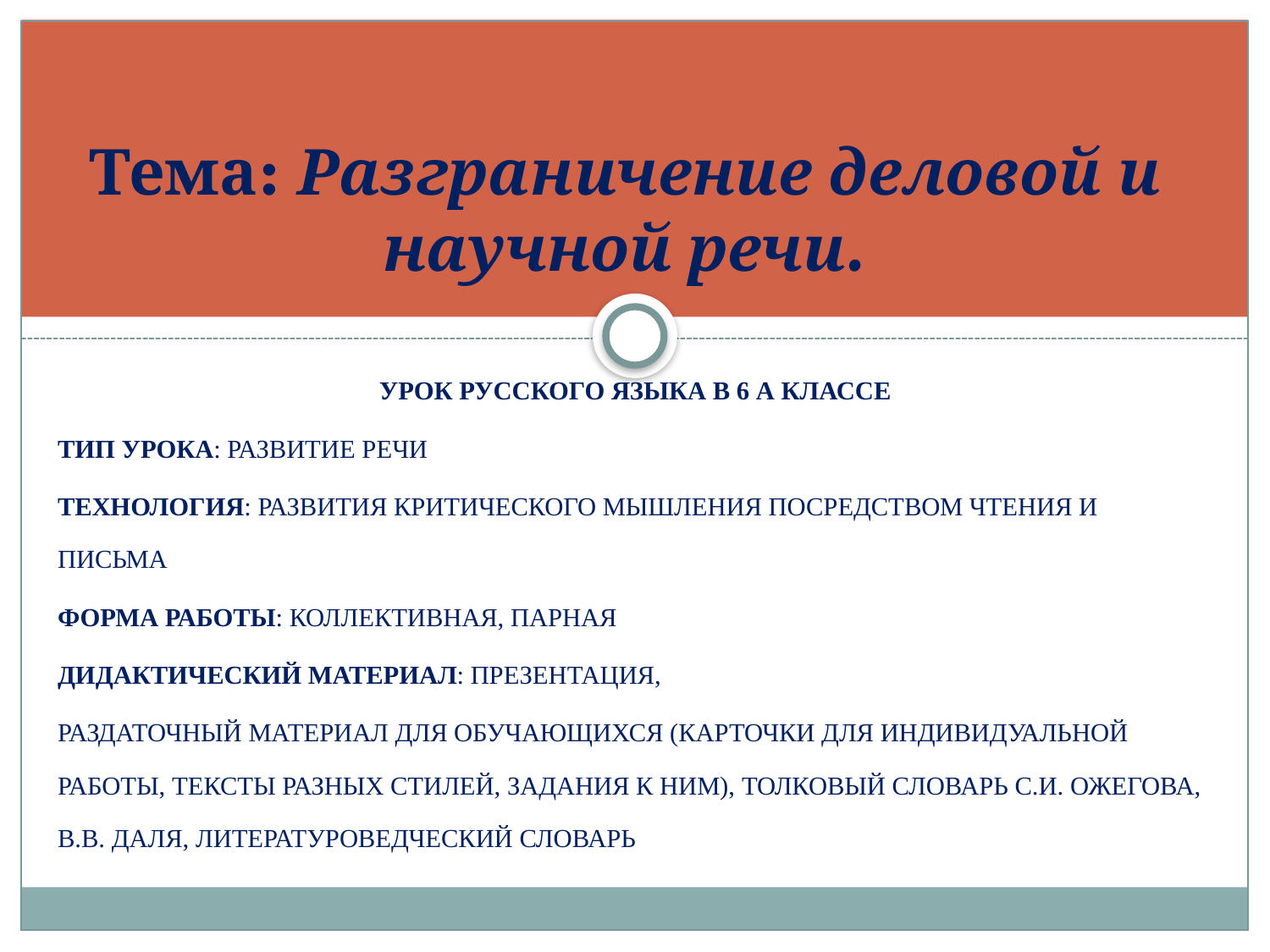

# Тема: Разграничение деловой и научной речи.
УРОК РУССКОГО ЯЗЫКА В 6 А КЛАССЕ
ТИП УРОКА: РАЗВИТИЕ РЕЧИ
Технология: развития критического мышления посредством чтения и письма
Форма работы: коллективная, парная
Дидактический материал: Презентация,
Раздаточный материал для обучающихся (Карточки для индивидуальной работы, тексты разных стилей, задания к ним), Толковый Словарь С.И. Ожегова, В.В. Даля, Литературоведческий словарь